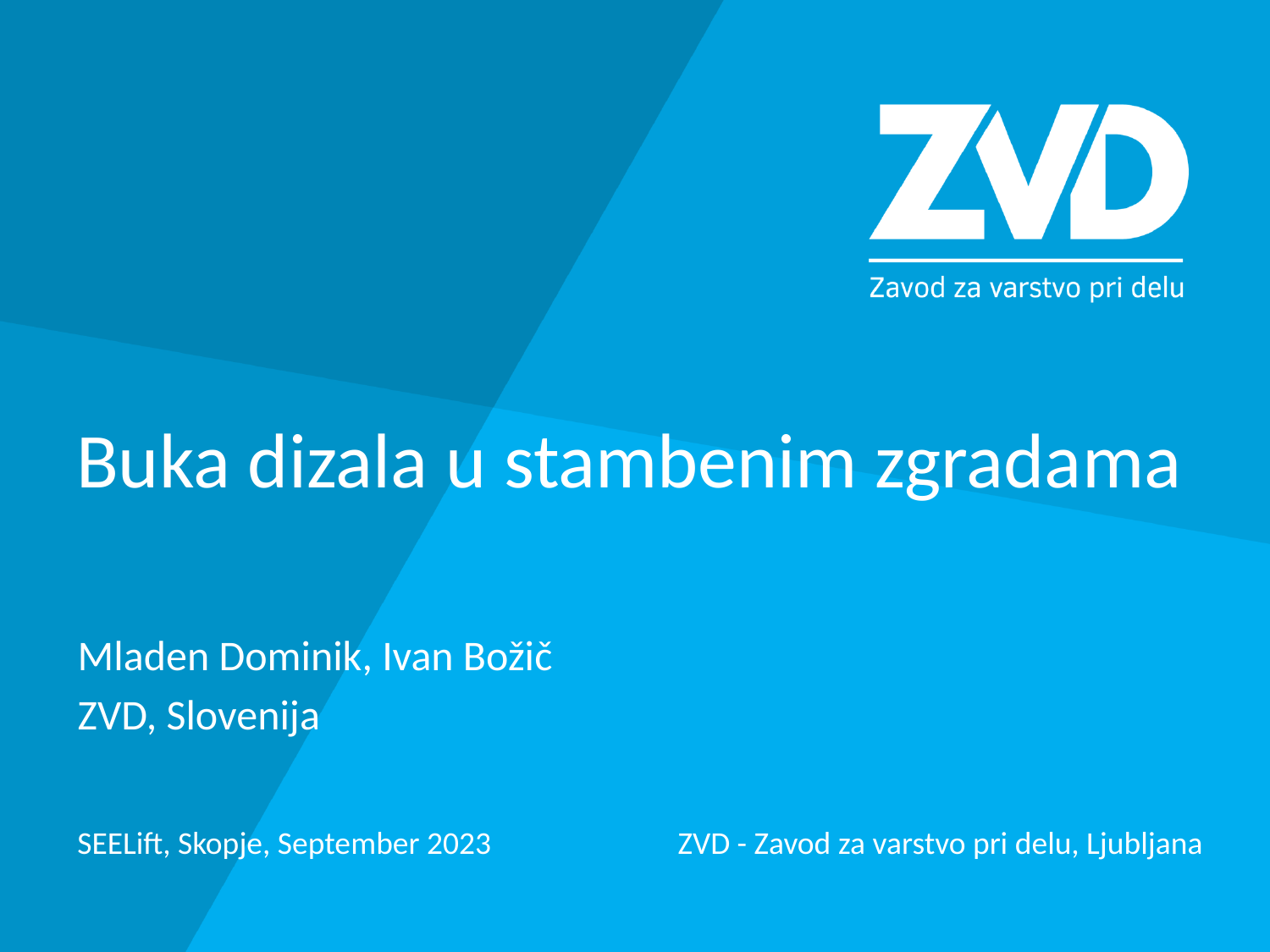

Buka dizala u stambenim zgradama
Mladen Dominik, Ivan Božič
ZVD, Slovenija
SEELift, Skopje, September 2023                          ZVD - Zavod za varstvo pri delu, Ljubljana